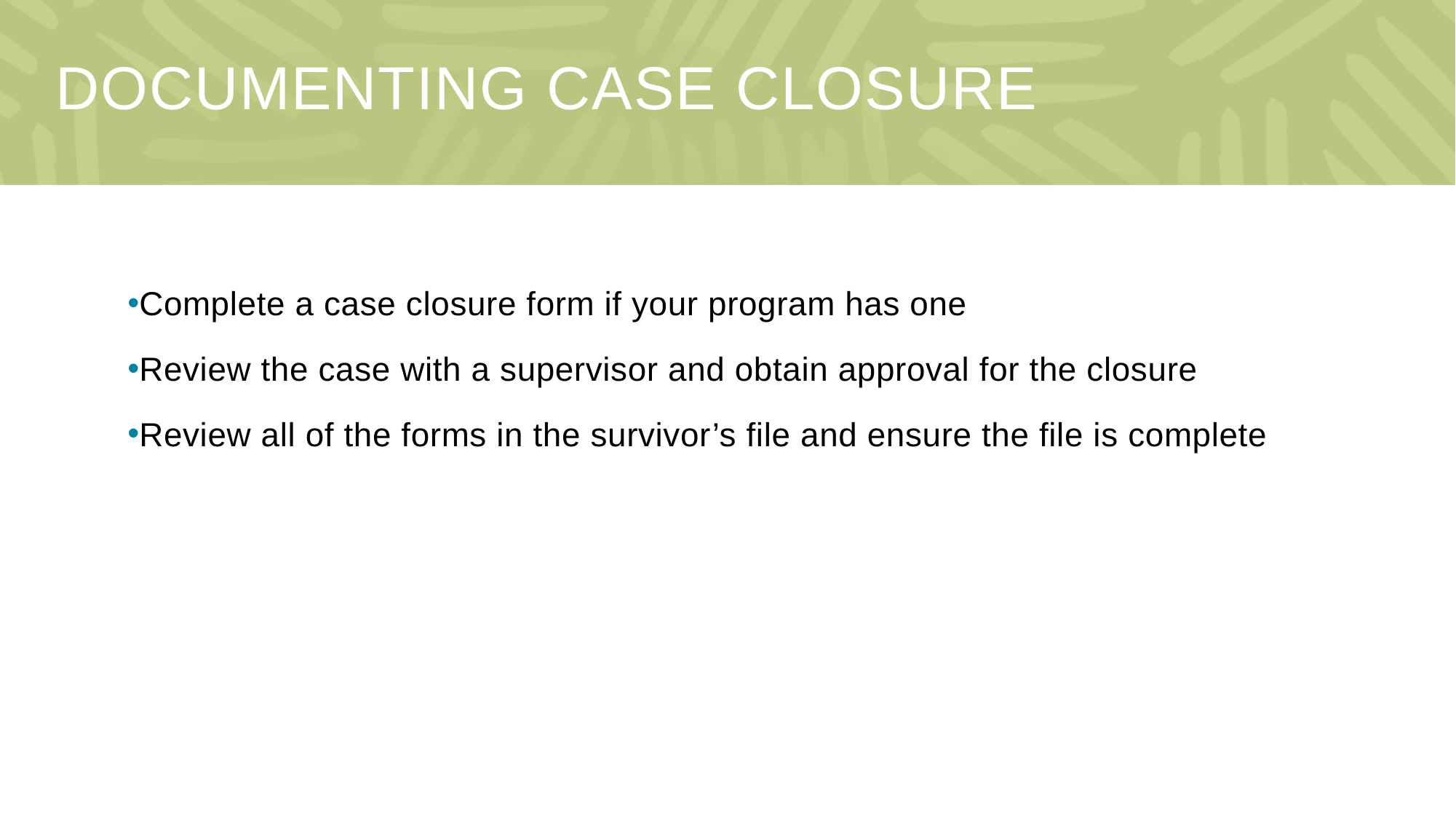

# Documenting case closure
Complete a case closure form if your program has one
Review the case with a supervisor and obtain approval for the closure
Review all of the forms in the survivor’s file and ensure the file is complete